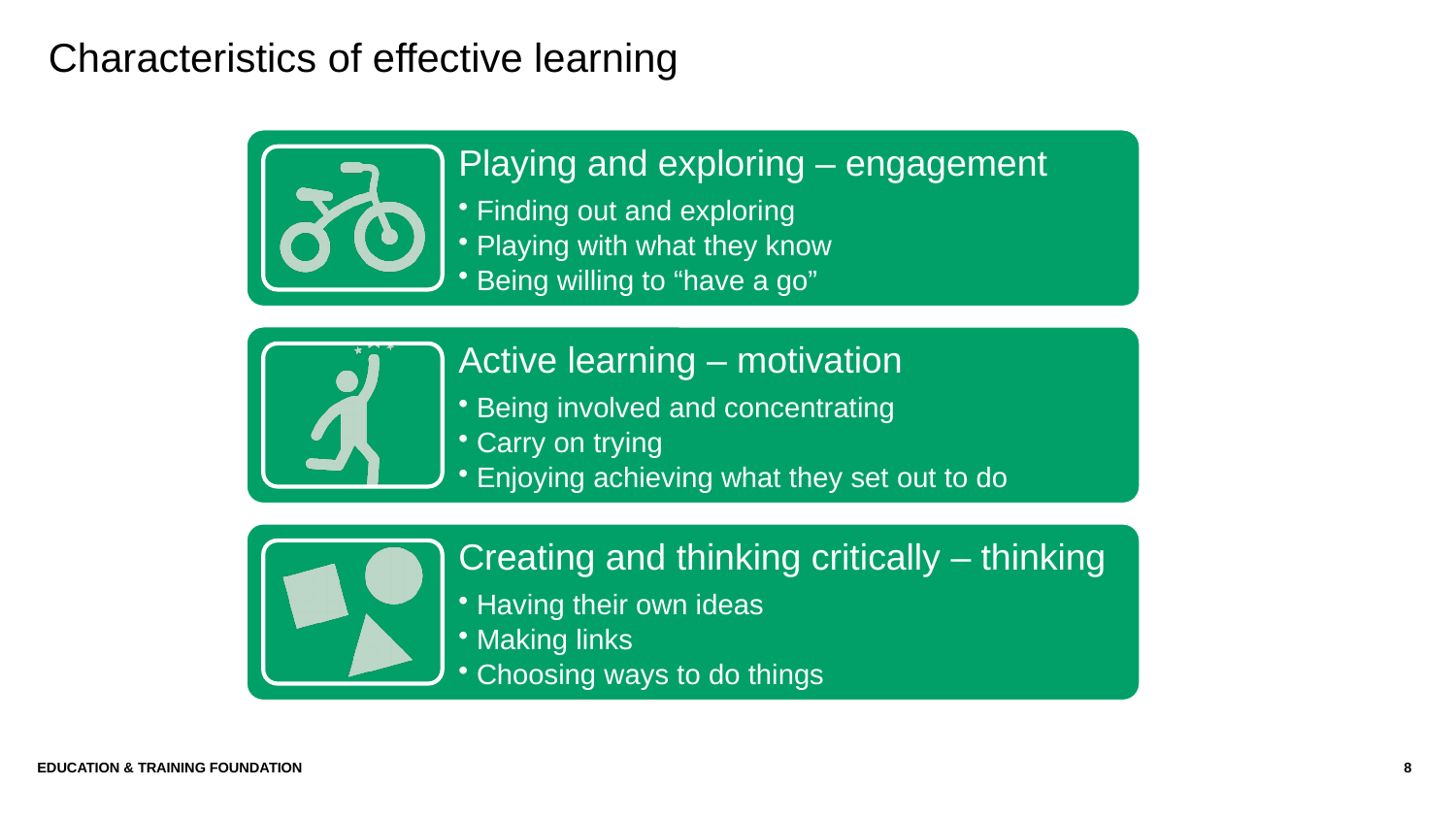

# Characteristics of effective learning
Playing and exploring – engagement
Finding out and exploring
Playing with what they know
Being willing to “have a go”
Active learning – motivation
Being involved and concentrating
Carry on trying
Enjoying achieving what they set out to do
Creating and thinking critically – thinking
Having their own ideas
Making links
Choosing ways to do things
Education & Training Foundation
8